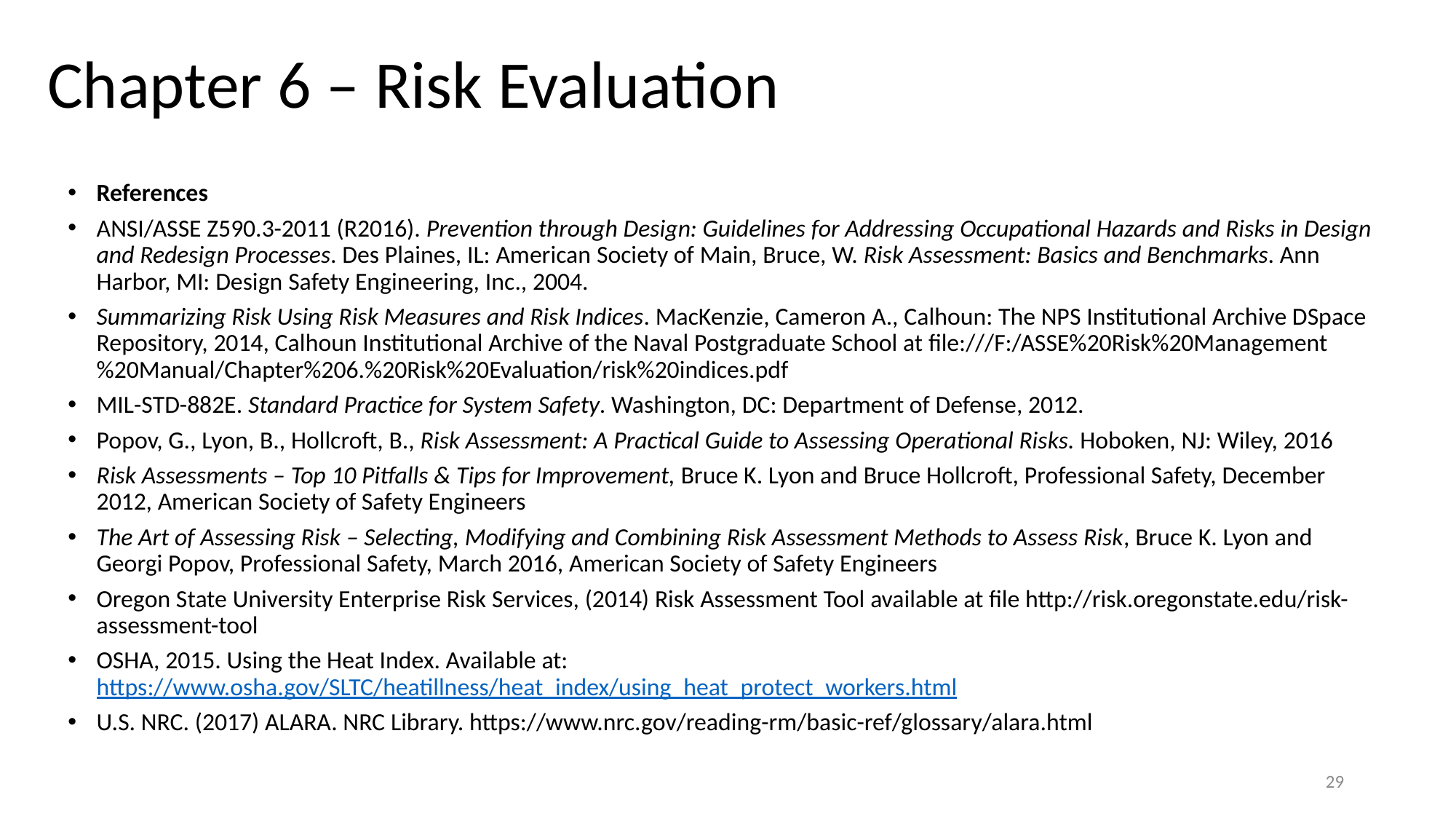

# Chapter 6 – Risk Evaluation
References
ANSI/ASSE Z590.3-2011 (R2016). Prevention through Design: Guidelines for Addressing Occupational Hazards and Risks in Design and Redesign Processes. Des Plaines, IL: American Society of Main, Bruce, W. Risk Assessment: Basics and Benchmarks. Ann Harbor, MI: Design Safety Engineering, Inc., 2004.
Summarizing Risk Using Risk Measures and Risk Indices. MacKenzie, Cameron A., Calhoun: The NPS Institutional Archive DSpace Repository, 2014, Calhoun Institutional Archive of the Naval Postgraduate School at file:///F:/ASSE%20Risk%20Management%20Manual/Chapter%206.%20Risk%20Evaluation/risk%20indices.pdf
MIL-STD-882E. Standard Practice for System Safety. Washington, DC: Department of Defense, 2012.
Popov, G., Lyon, B., Hollcroft, B., Risk Assessment: A Practical Guide to Assessing Operational Risks. Hoboken, NJ: Wiley, 2016
Risk Assessments – Top 10 Pitfalls & Tips for Improvement, Bruce K. Lyon and Bruce Hollcroft, Professional Safety, December 2012, American Society of Safety Engineers
The Art of Assessing Risk – Selecting, Modifying and Combining Risk Assessment Methods to Assess Risk, Bruce K. Lyon and Georgi Popov, Professional Safety, March 2016, American Society of Safety Engineers
Oregon State University Enterprise Risk Services, (2014) Risk Assessment Tool available at file http://risk.oregonstate.edu/risk-assessment-tool
OSHA, 2015. Using the Heat Index. Available at: https://www.osha.gov/SLTC/heatillness/heat_index/using_heat_protect_workers.html
U.S. NRC. (2017) ALARA. NRC Library. https://www.nrc.gov/reading-rm/basic-ref/glossary/alara.html
29